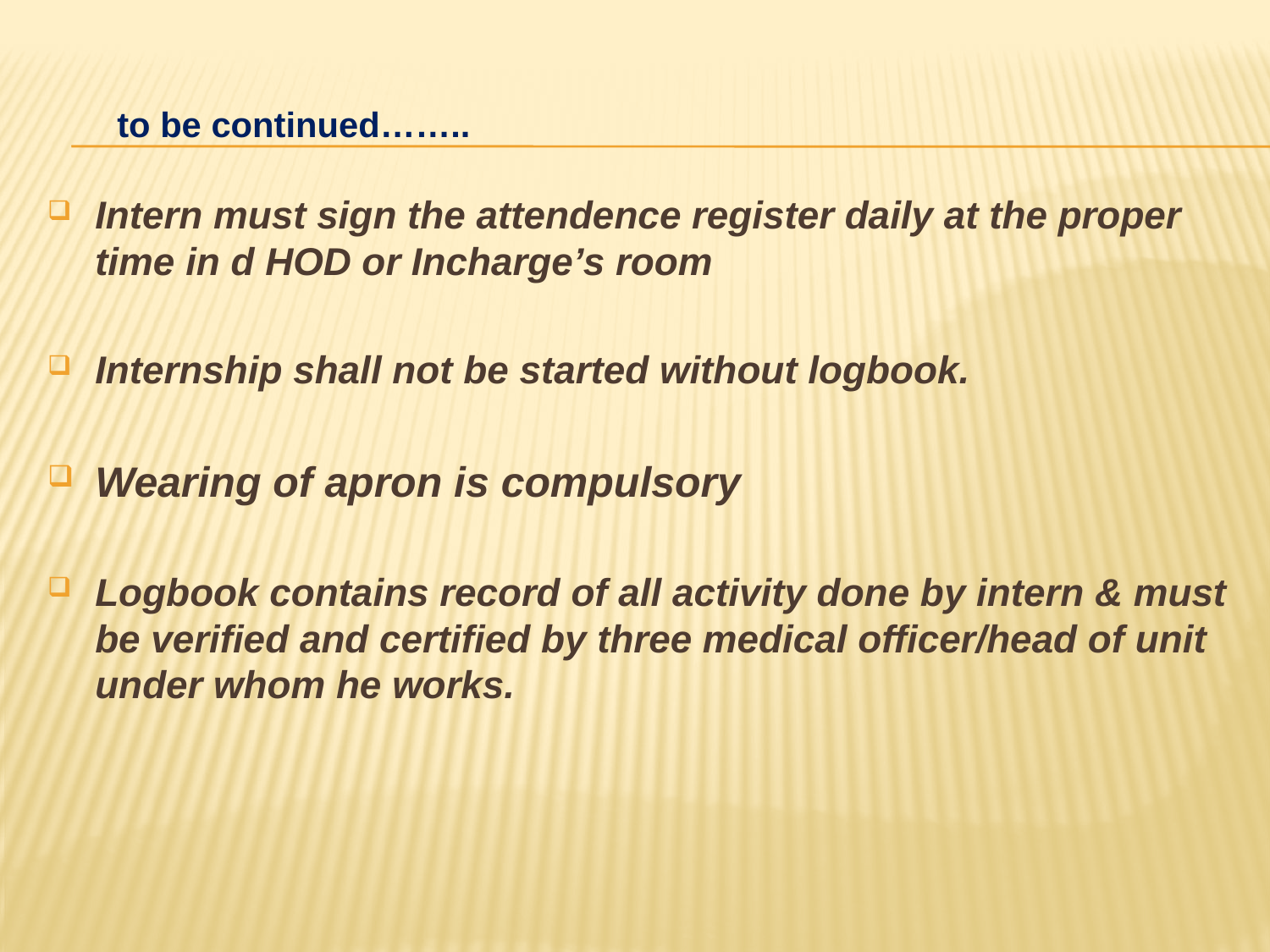

to be continued……..
Intern must sign the attendence register daily at the proper time in d HOD or Incharge’s room

Internship shall not be started without logbook.

Wearing of apron is compulsory

Logbook contains record of all activity done by intern & must be verified and certified by three medical officer/head of unit under whom he works.